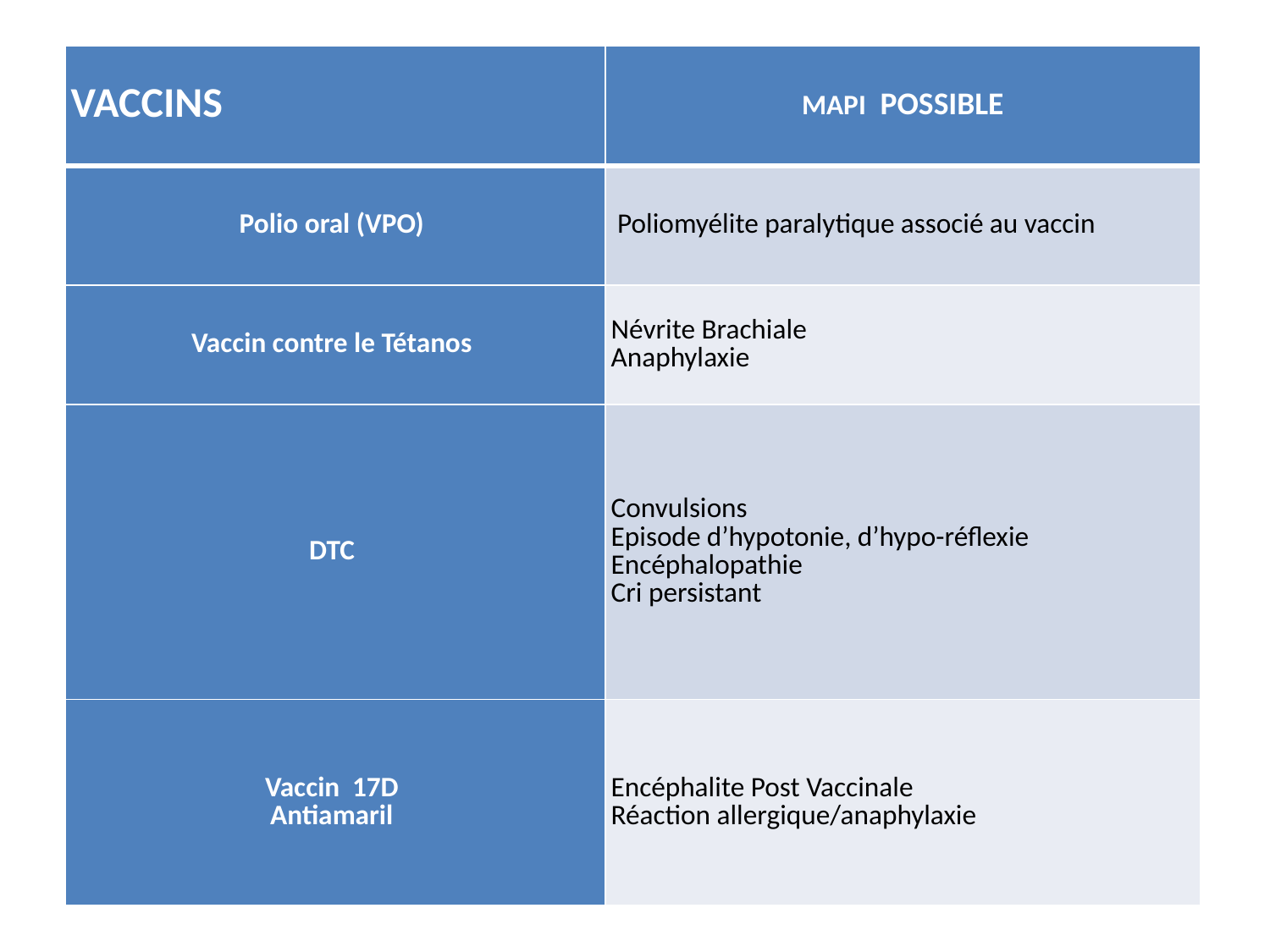

| VACCINS | MAPI POSSIBLE |
| --- | --- |
| Polio oral (VPO) | Poliomyélite paralytique associé au vaccin |
| Vaccin contre le Tétanos | Névrite Brachiale Anaphylaxie |
| DTC | Convulsions Episode d’hypotonie, d’hypo-réflexie Encéphalopathie Cri persistant |
| Vaccin 17D Antiamaril | Encéphalite Post Vaccinale Réaction allergique/anaphylaxie |